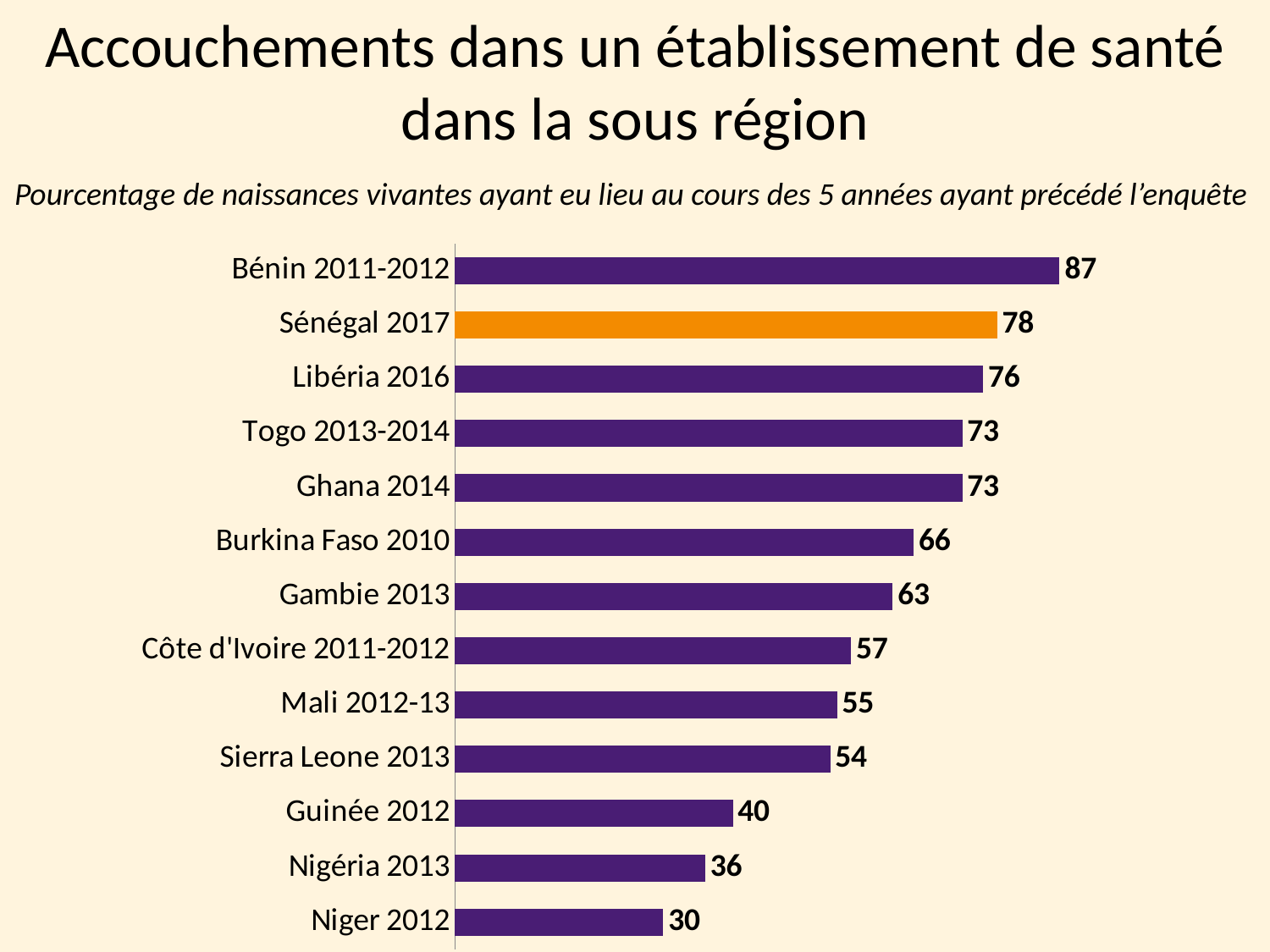

Accouchements dans un établissement de santé dans la sous région
Pourcentage de naissances vivantes ayant eu lieu au cours des 5 années ayant précédé l’enquête

### Chart

| Category | Column1 |
|---|---|
| Niger 2012 | 30.0 |
| Nigéria 2013 | 36.0 |
| Guinée 2012 | 40.0 |
| Sierra Leone 2013 | 54.0 |
| Mali 2012-13 | 55.0 |
| Côte d'Ivoire 2011-2012 | 57.0 |
| Gambie 2013 | 63.0 |
| Burkina Faso 2010 | 66.0 |
| Ghana 2014 | 73.0 |
| Togo 2013-2014 | 73.0 |
| Libéria 2016 | 76.0 |
| Sénégal 2017 | 78.0 |
| Bénin 2011-2012 | 87.0 |